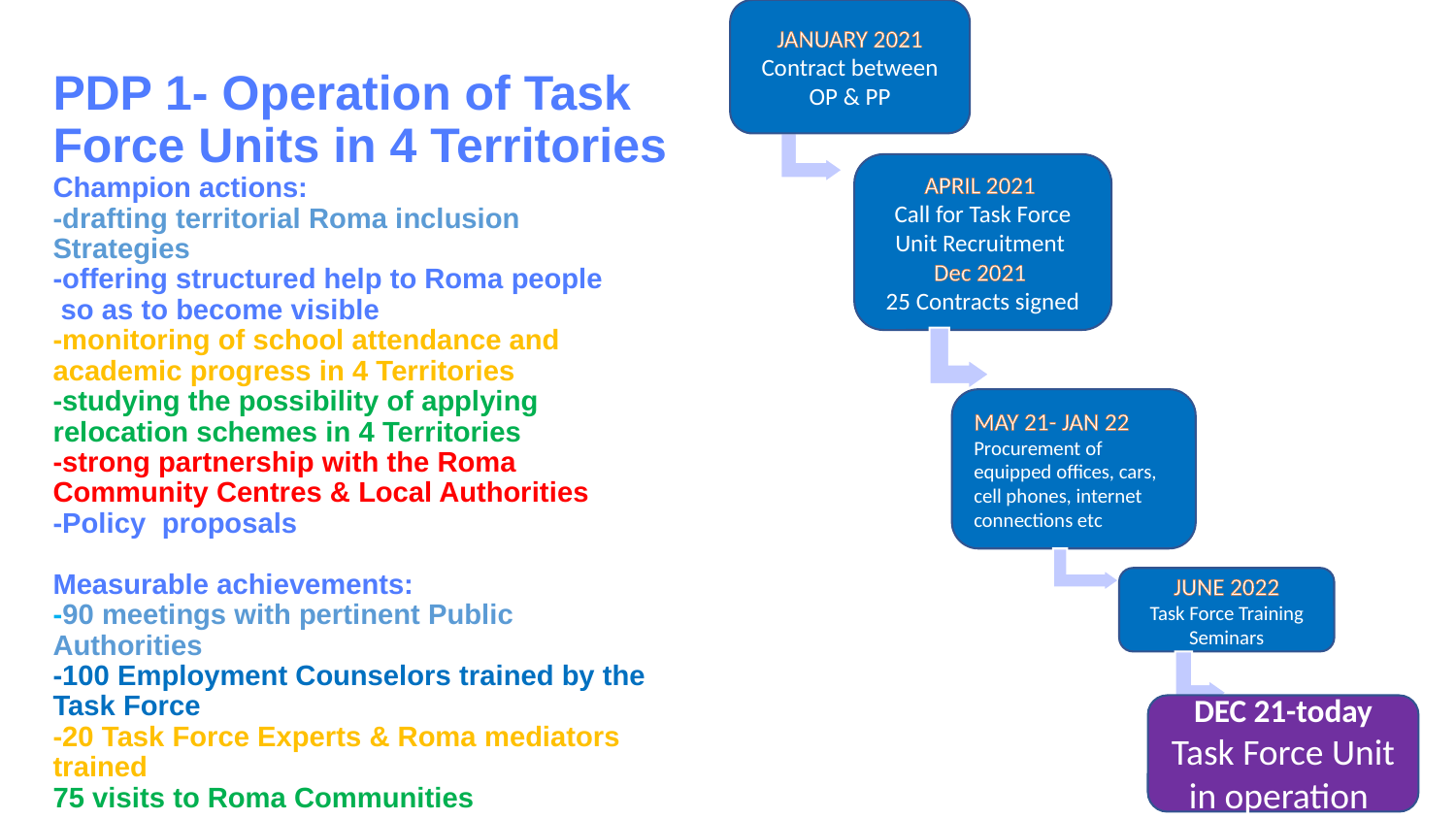

# PDP 1- Operation of Task Force Units in 4 Territories Champion actions: -drafting territorial Roma inclusion  Strategies -offering structured help to Roma people so as to become visible -monitoring of school attendance and academic progress in 4 Territories -studying the possibility of applying relocation schemes in 4 Territories -strong partnership with the Roma Community Centres & Local Authorities -Policy  proposals Measurable achievements: -90 meetings with pertinent Public Authorities -100 Employment Counselors trained by the Task Force -20 Task Force Experts & Roma mediators trained 75 visits to Roma Communities
JANUARY 2021 Contract between OP & PP

APRIL 2021
Call for Task Force Unit Recruitment
Dec 2021
25 Contracts signed

MAY 21- JAN 22 Procurement of equipped offices, cars, cell phones, internet  connections etc

JUNE 2022
Task Force Training Seminars

DEC 21-today
Task Force Unit in operation